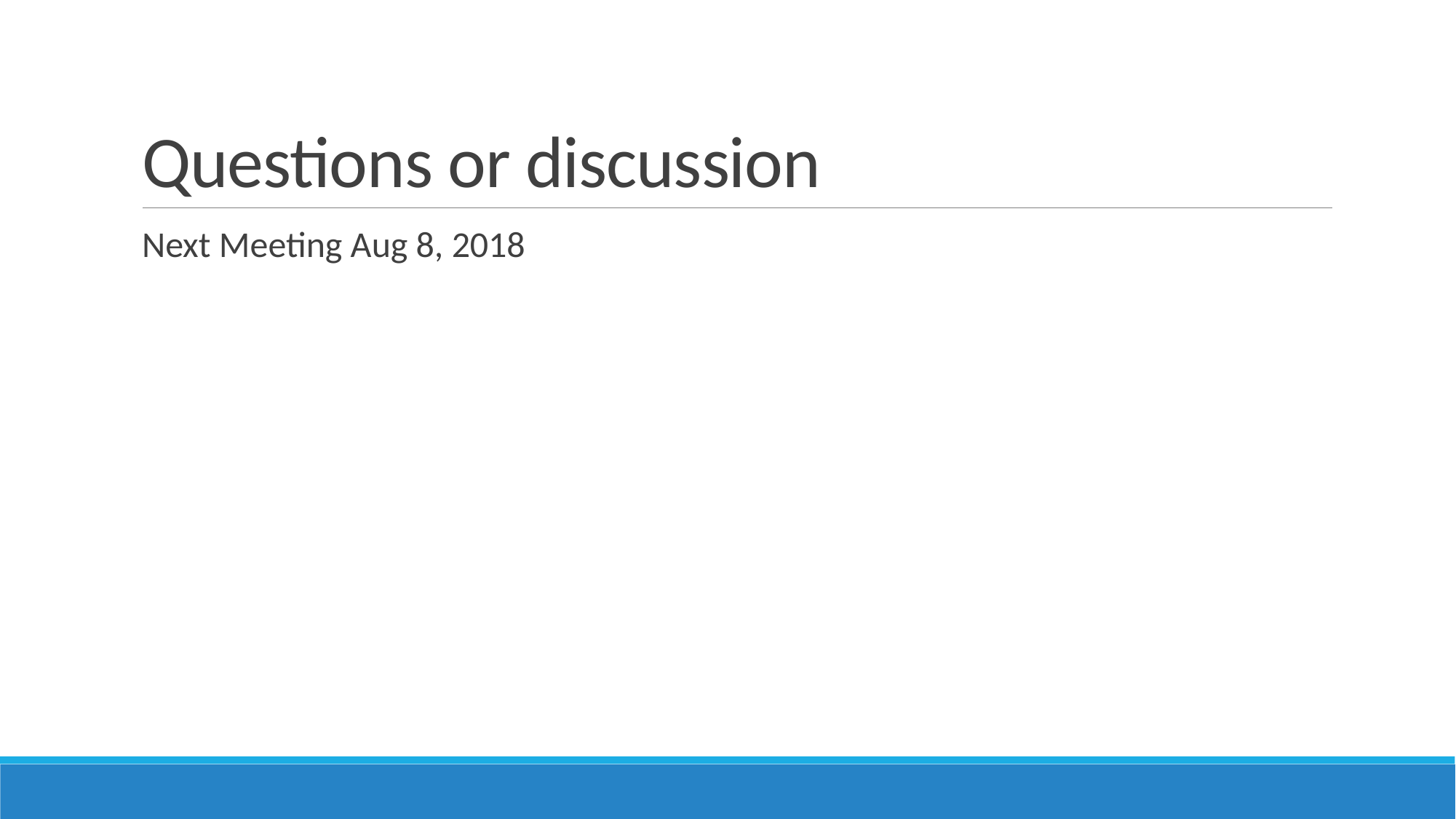

# Questions or discussion
Next Meeting Aug 8, 2018